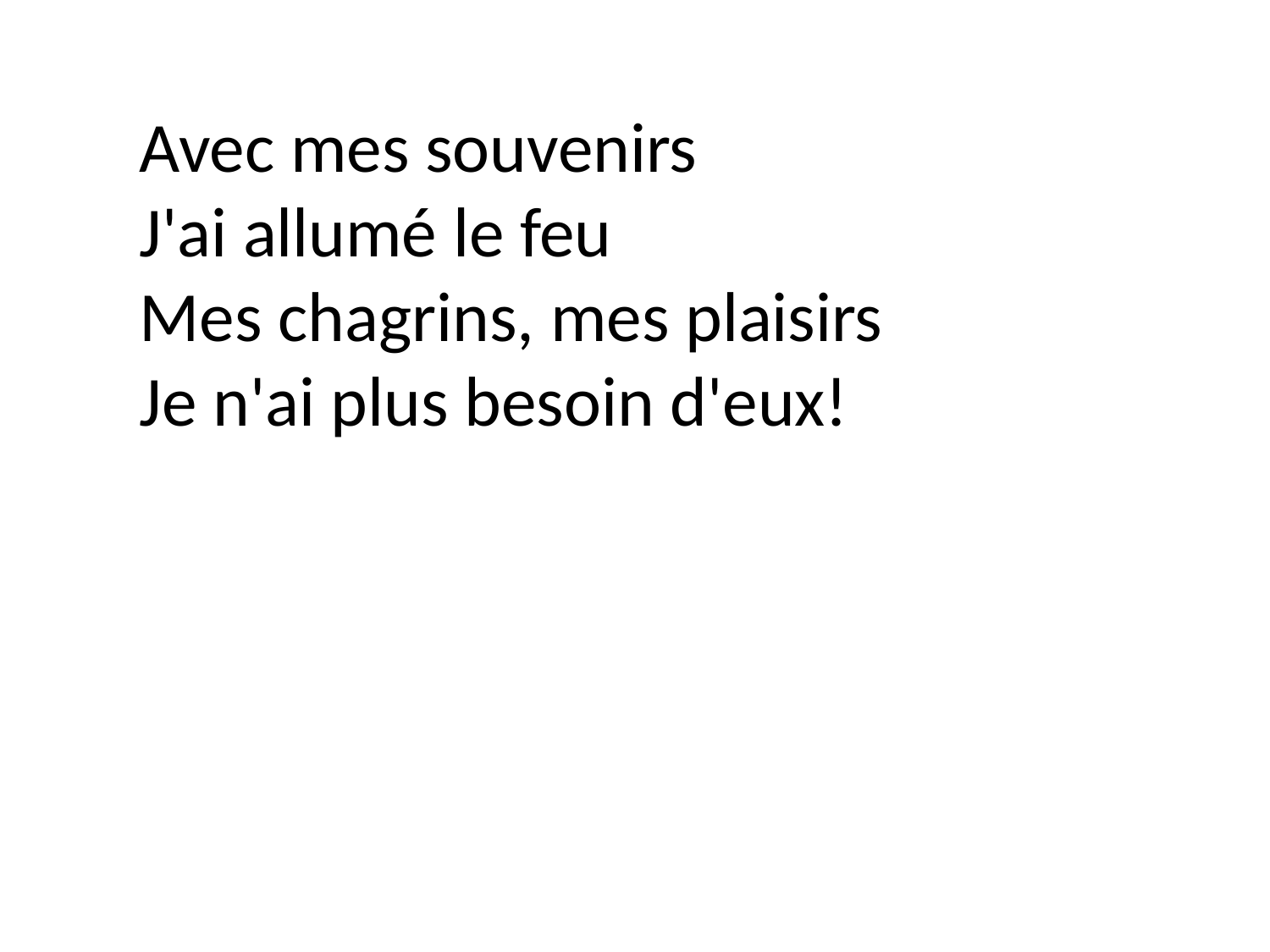

Avec mes souvenirs
J'ai allumé le feu
Mes chagrins, mes plaisirs
Je n'ai plus besoin d'eux!